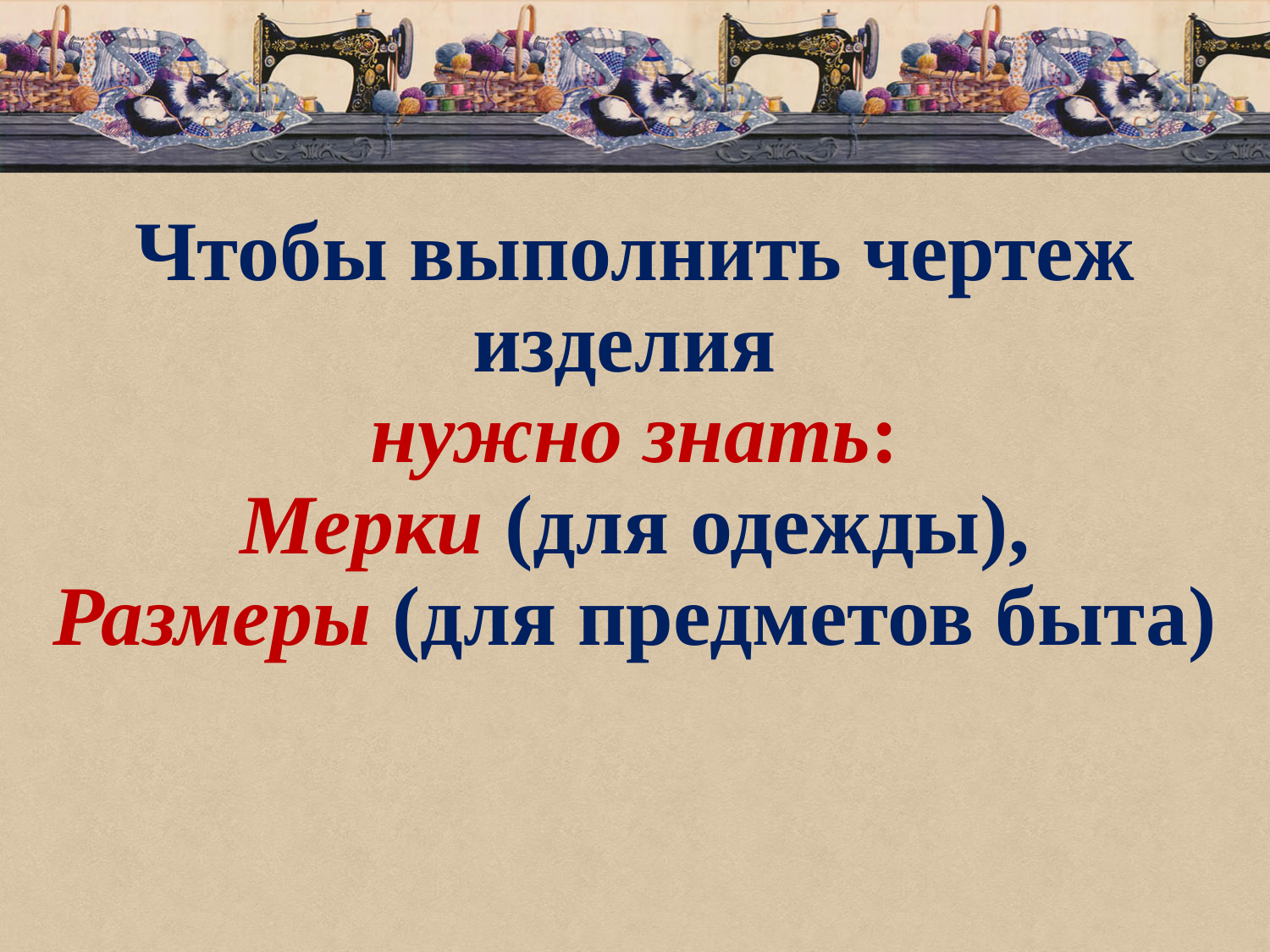

Чтобы выполнить чертеж изделия
нужно знать:
Мерки (для одежды),
Размеры (для предметов быта)